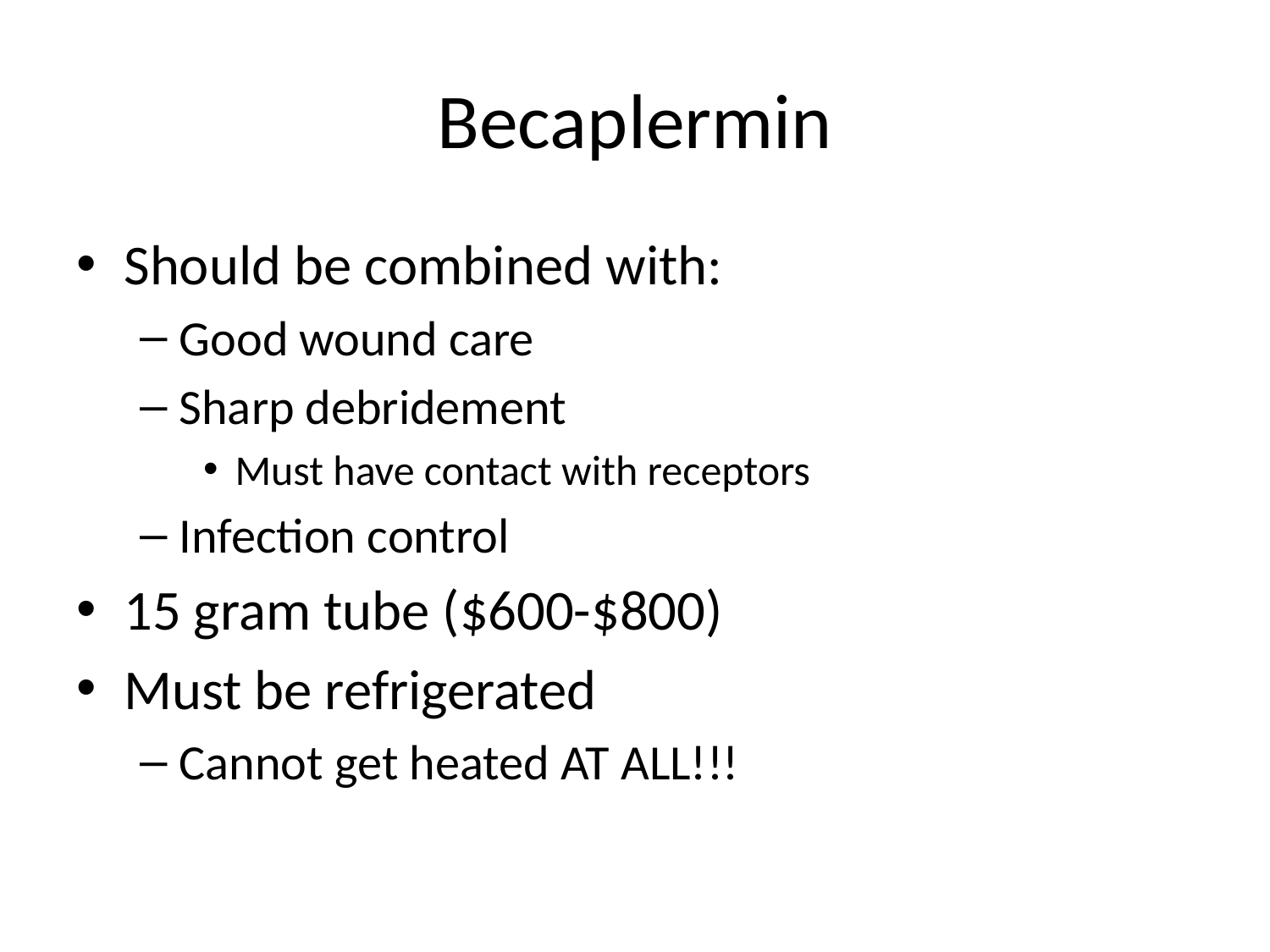

# Becaplermin
Should be combined with:
Good wound care
Sharp debridement
Must have contact with receptors
Infection control
15 gram tube ($600-$800)
Must be refrigerated
Cannot get heated AT ALL!!!